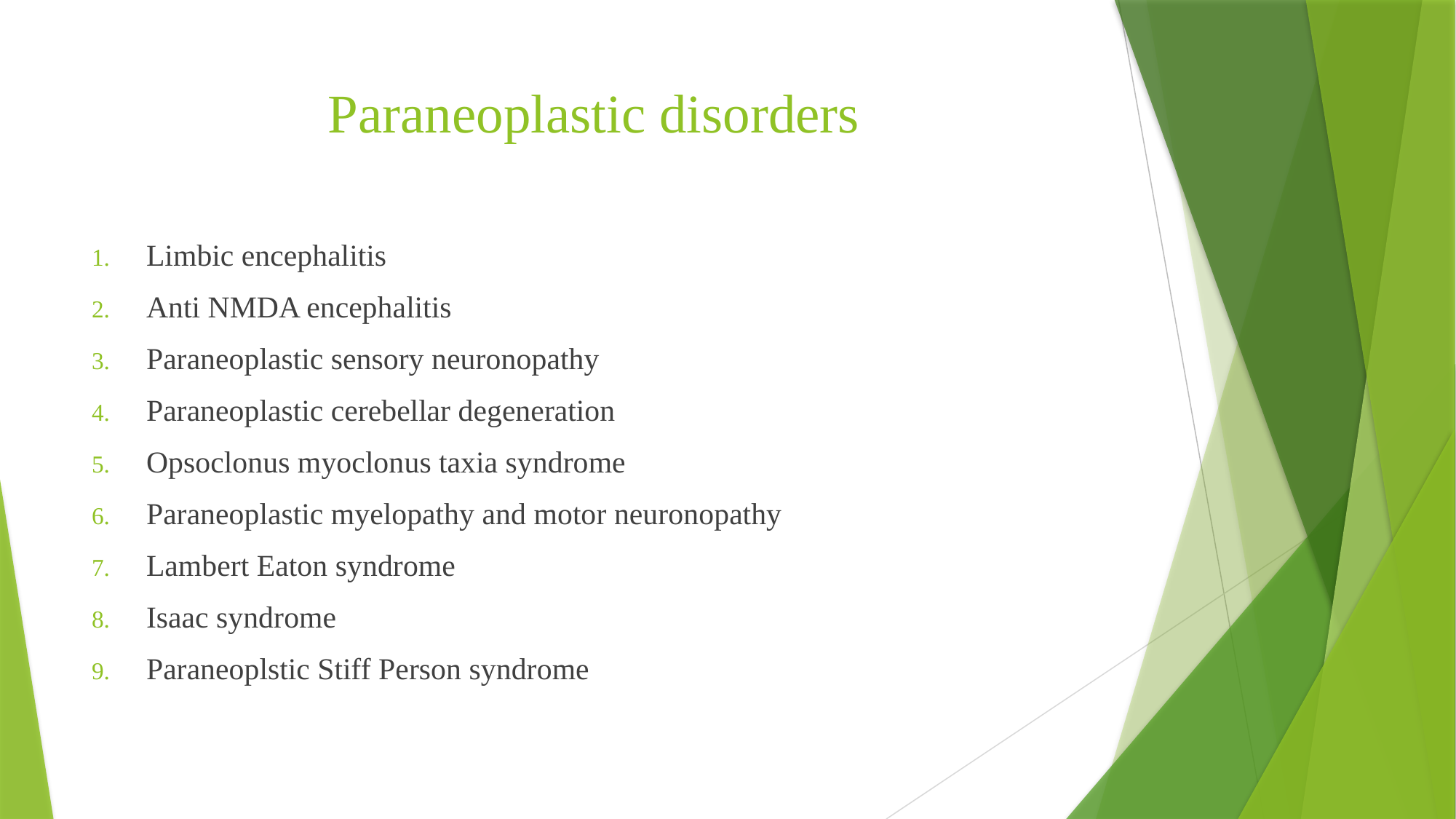

# Paraneoplastic disorders
Limbic encephalitis
Anti NMDA encephalitis
Paraneoplastic sensory neuronopathy
Paraneoplastic cerebellar degeneration
Opsoclonus myoclonus taxia syndrome
Paraneoplastic myelopathy and motor neuronopathy
Lambert Eaton syndrome
Isaac syndrome
Paraneoplstic Stiff Person syndrome